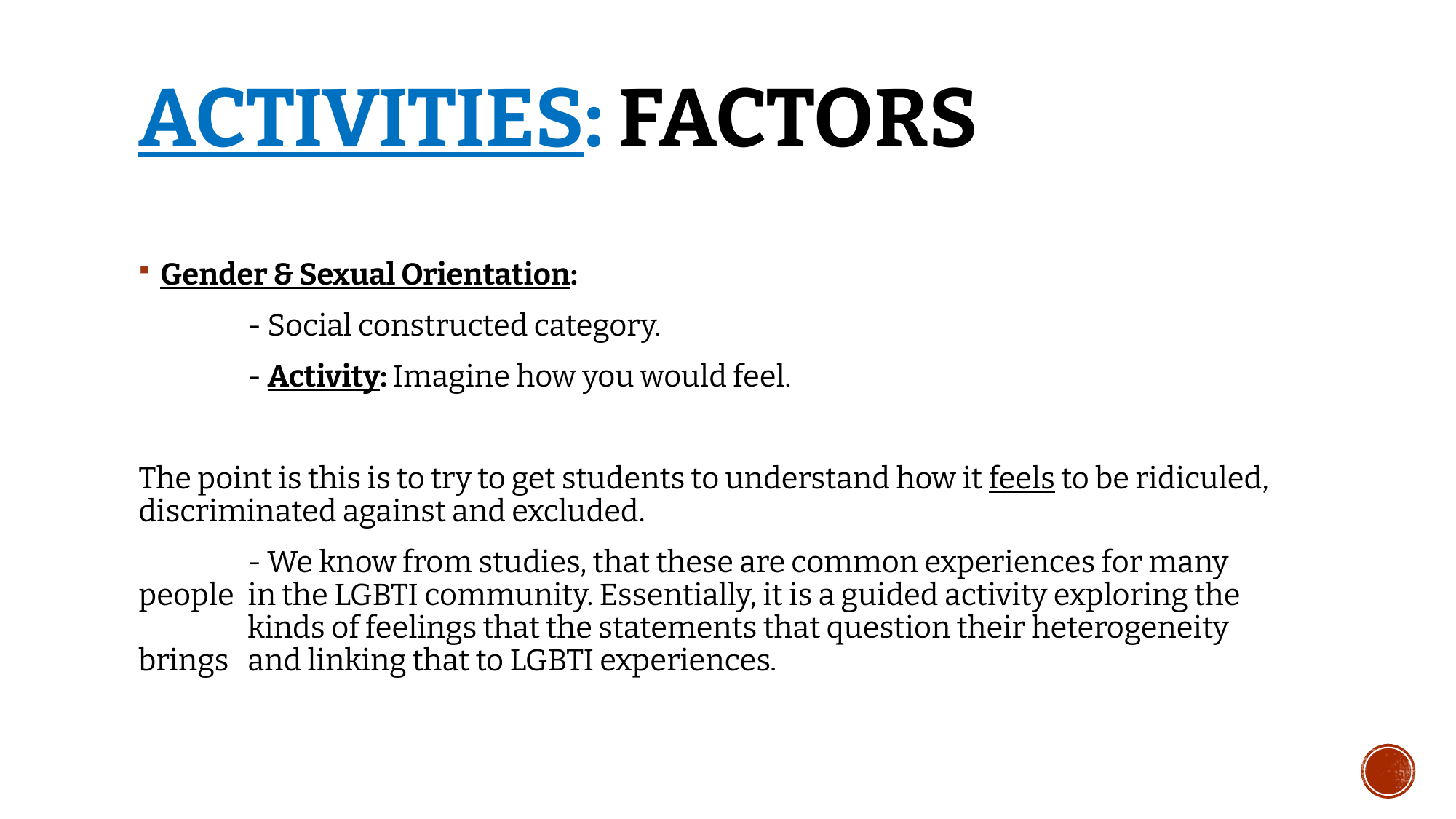

# Activities: Factors
Gender & Sexual Orientation:
	- Social constructed category.
	- Activity: Imagine how you would feel.

The point is this is to try to get students to understand how it feels to be ridiculed, discriminated against and excluded.
	- We know from studies, that these are common experiences for many people 	in the LGBTI community. Essentially, it is a guided activity exploring the 	kinds of feelings that the statements that question their heterogeneity brings 	and linking that to LGBTI experiences.